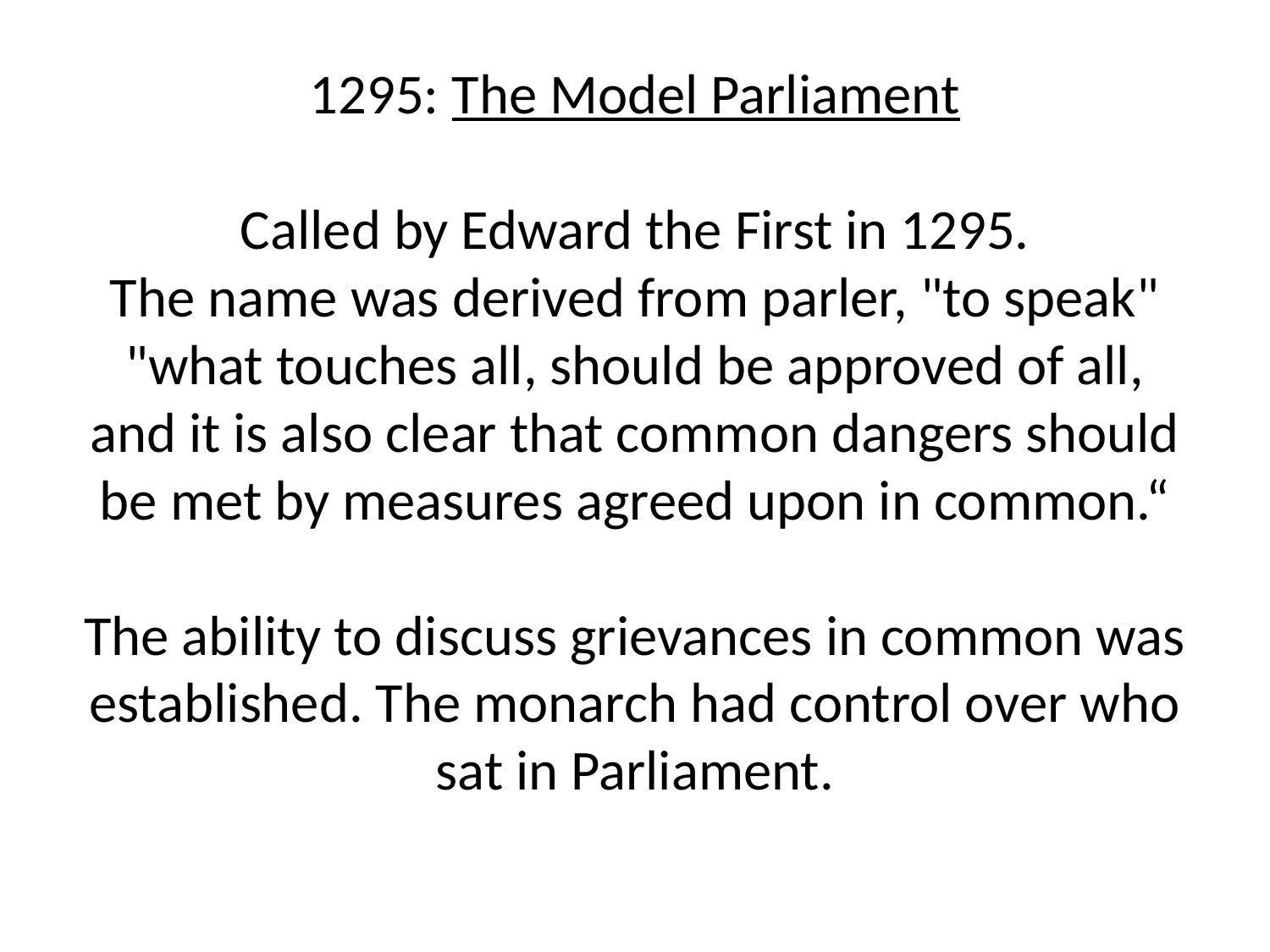

# 1295: The Model Parliament Called by Edward the First in 1295. The name was derived from parler, "to speak" "what touches all, should be approved of all, and it is also clear that common dangers should be met by measures agreed upon in common.“ The ability to discuss grievances in common was established. The monarch had control over who sat in Parliament.